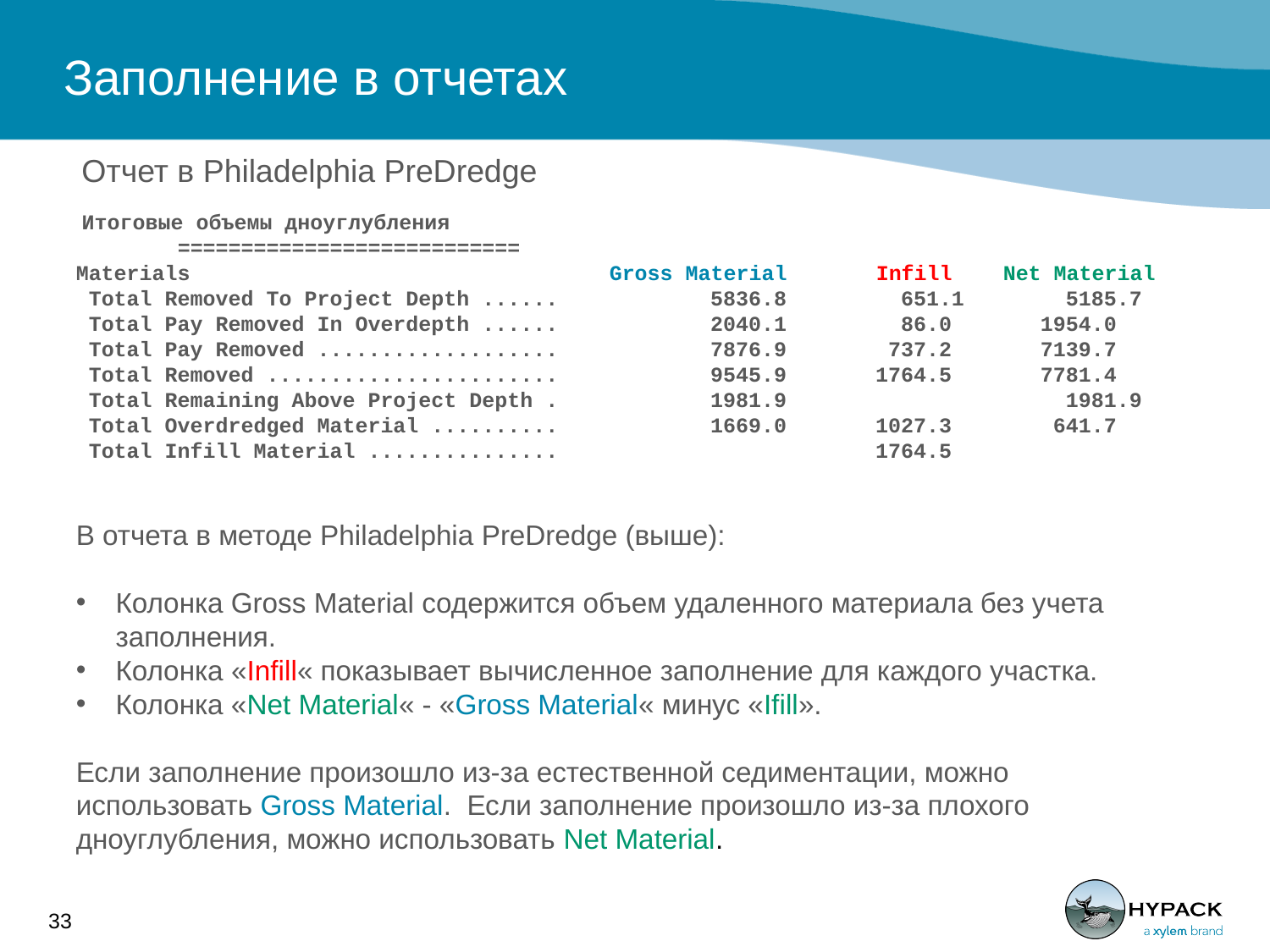

# Заполнение в отчетах
Отчет в Philadelphia PreDredge
 Итоговые объемы дноуглубления
        ===========================
Materials                                 Gross Material       Infill    Net Material
 Total Removed To Project Depth ......            5836.8         651.1        5185.7
 Total Pay Removed In Overdepth ......            2040.1         86.0       1954.0
 Total Pay Removed ...................            7876.9        737.2       7139.7
 Total Removed .......................            9545.9       1764.5       7781.4
 Total Remaining Above Project Depth .            1981.9                      1981.9
 Total Overdredged Material ..........            1669.0       1027.3        641.7
 Total Infill Material ...............                         1764.5
В отчета в методе Philadelphia PreDredge (выше):

Колонка Gross Material содержится объем удаленного материала без учета заполнения.
Колонка «Infill« показывает вычисленное заполнение для каждого участка.
Колонка «Net Material« - «Gross Material« минус «Ifill».

Если заполнение произошло из-за естественной седиментации, можно использовать Gross Material.  Если заполнение произошло из-за плохого дноуглубления, можно использовать Net Material.
33